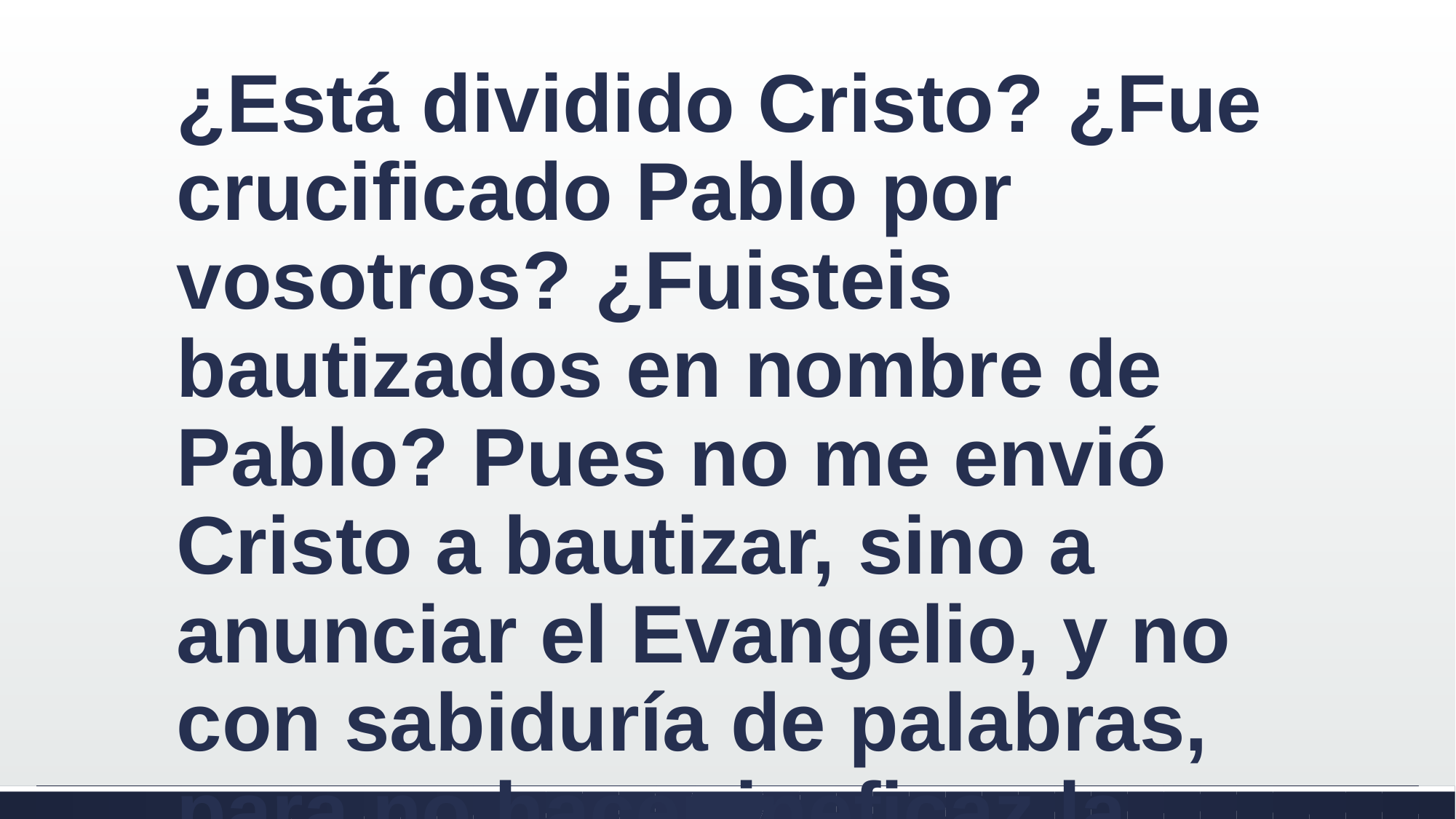

#
¿Está dividido Cristo? ¿Fue crucificado Pablo por vosotros? ¿Fuisteis bautizados en nombre de Pablo? Pues no me envió Cristo a bautizar, sino a anunciar el Evangelio, y no con sabiduría de palabras, para no hacer ineficaz la cruz de Cristo.